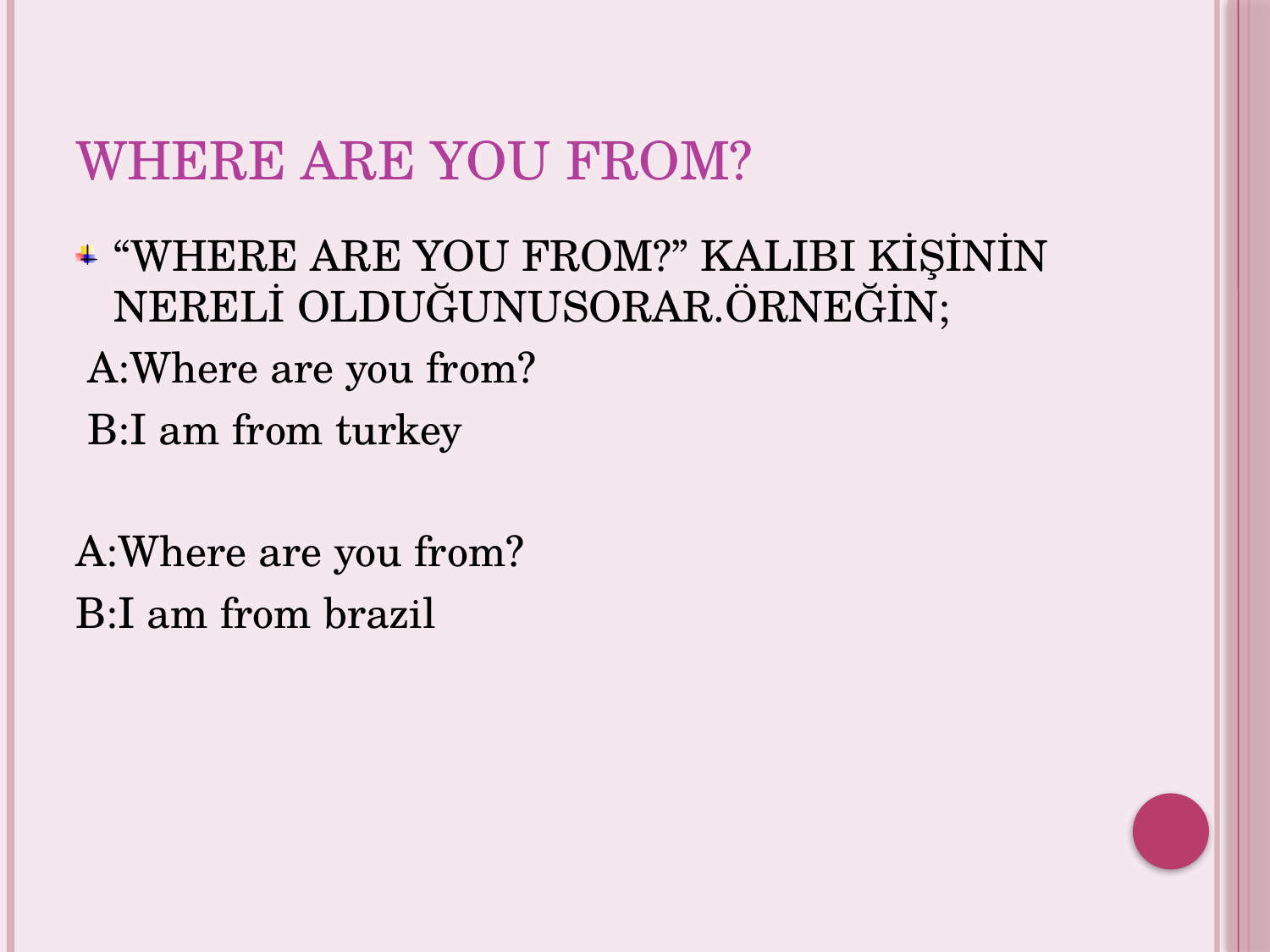

# WHERE ARE YOU FROM?
“WHERE ARE YOU FROM?” KALIBI KİŞİNİN NERELİ OLDUĞUNUSORAR.ÖRNEĞİN;
 A:Where are you from?
 B:I am from turkey

A:Where are you from?
B:I am from brazil